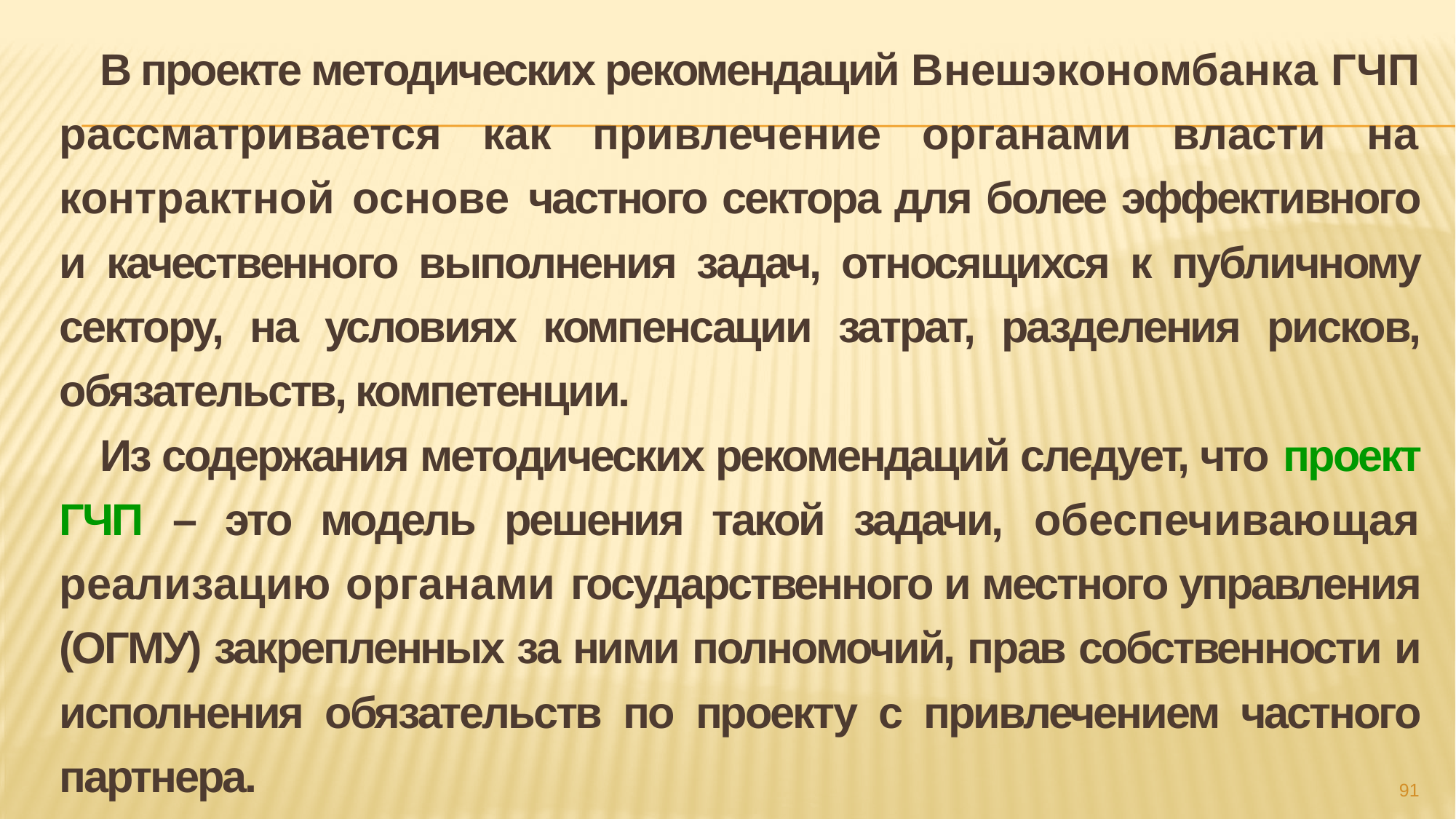

В проекте методических рекомендаций Внешэкономбанка ГЧП рассматривается как привлечение органами власти на контрактной основе частного сектора для более эффективного и качественного выполнения задач, относящихся к публичному сектору, на условиях компенсации затрат, разделения рисков, обязательств, компетенции.
Из содержания методических рекомендаций следует, что проект ГЧП – это модель решения такой задачи, обеспечивающая реализацию органами государственного и местного управления (ОГМУ) закрепленных за ними полномочий, прав собственности и исполнения обязательств по проекту с привлечением частного партнера.
#
91